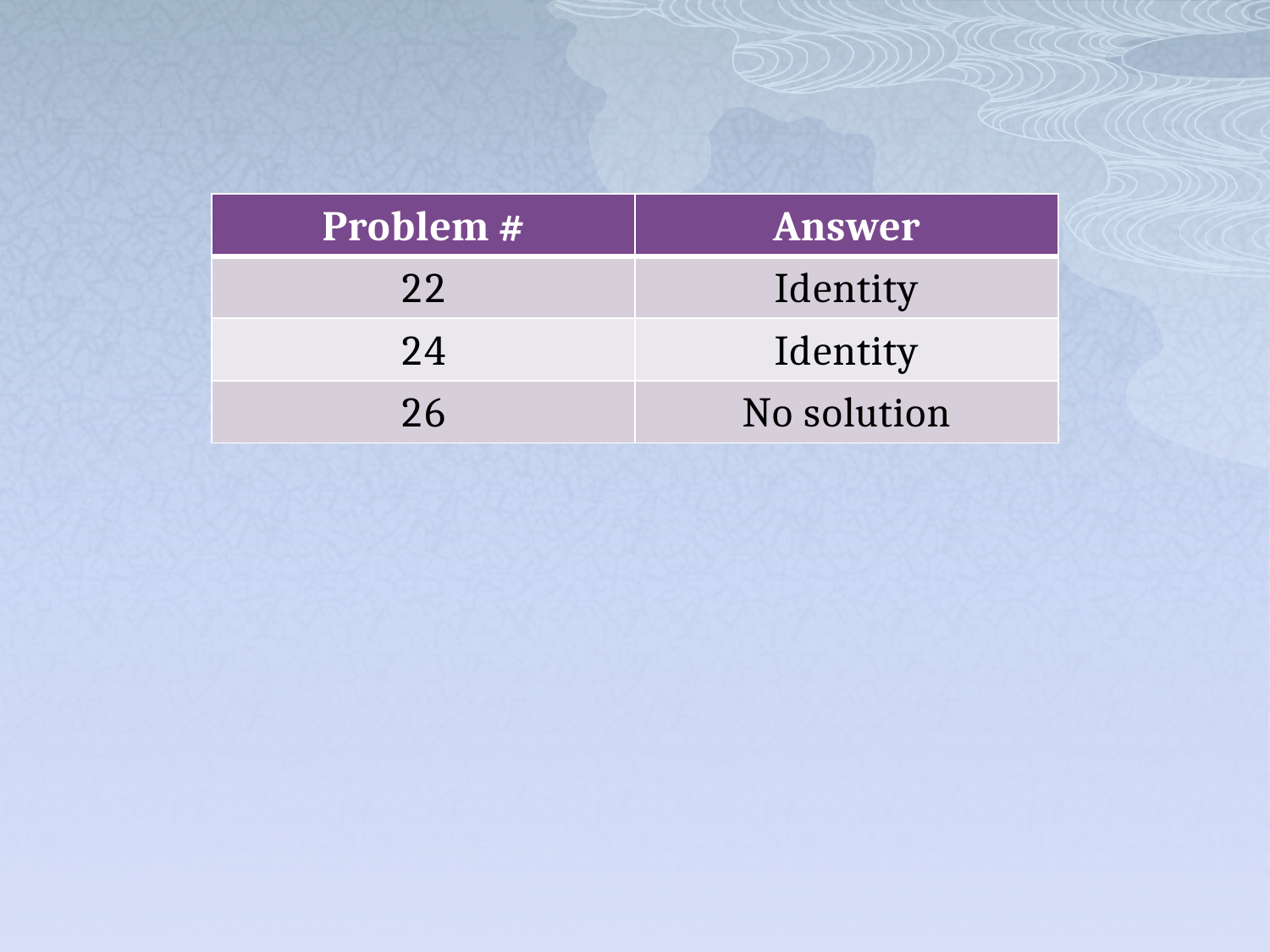

| Problem # | Answer |
| --- | --- |
| 22 | Identity |
| 24 | Identity |
| 26 | No solution |